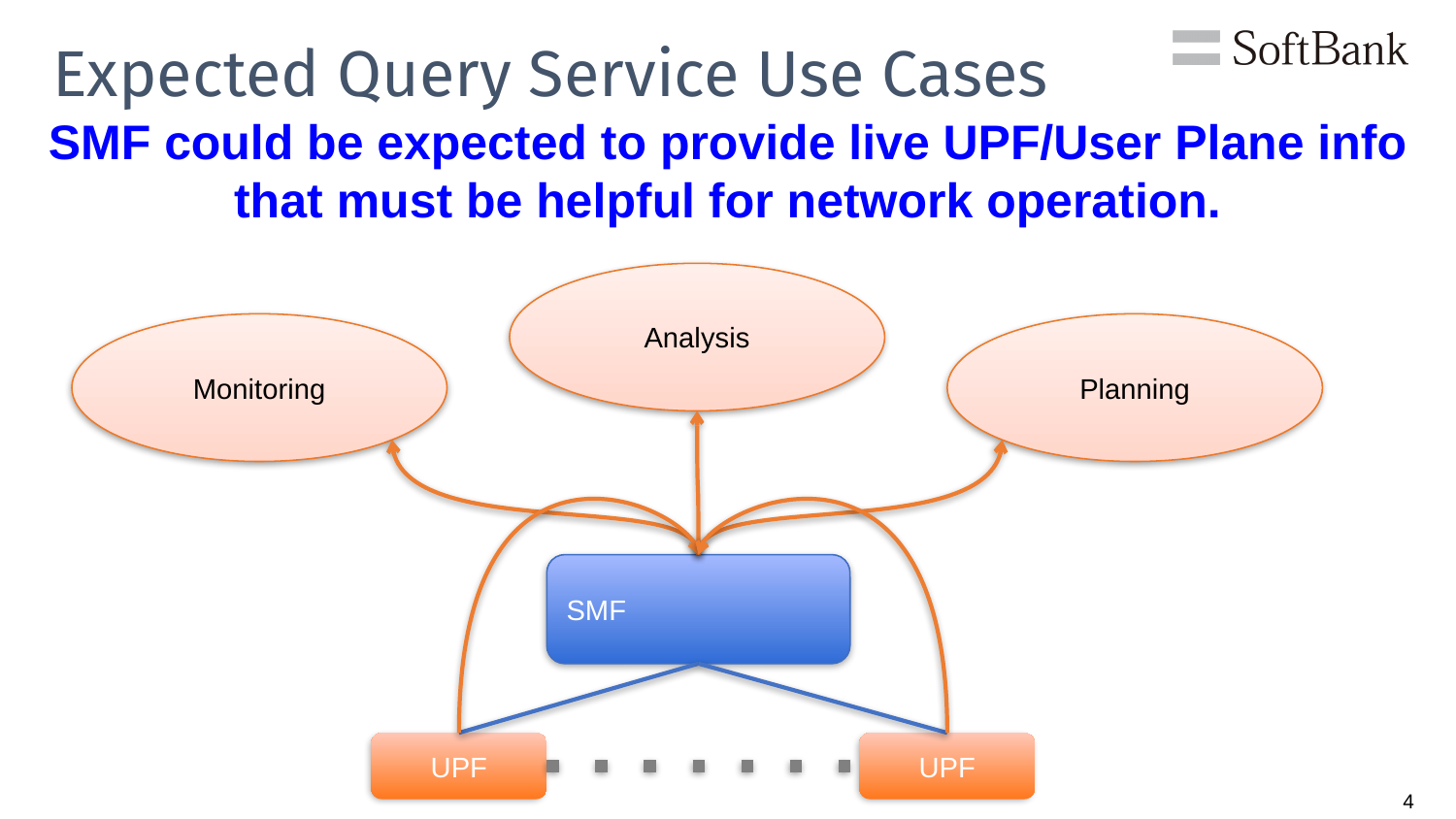

# Expected Query Service Use Cases
SMF could be expected to provide live UPF/User Plane info that must be helpful for network operation.
Analysis
Monitoring
Planning
SMF
UPF
UPF